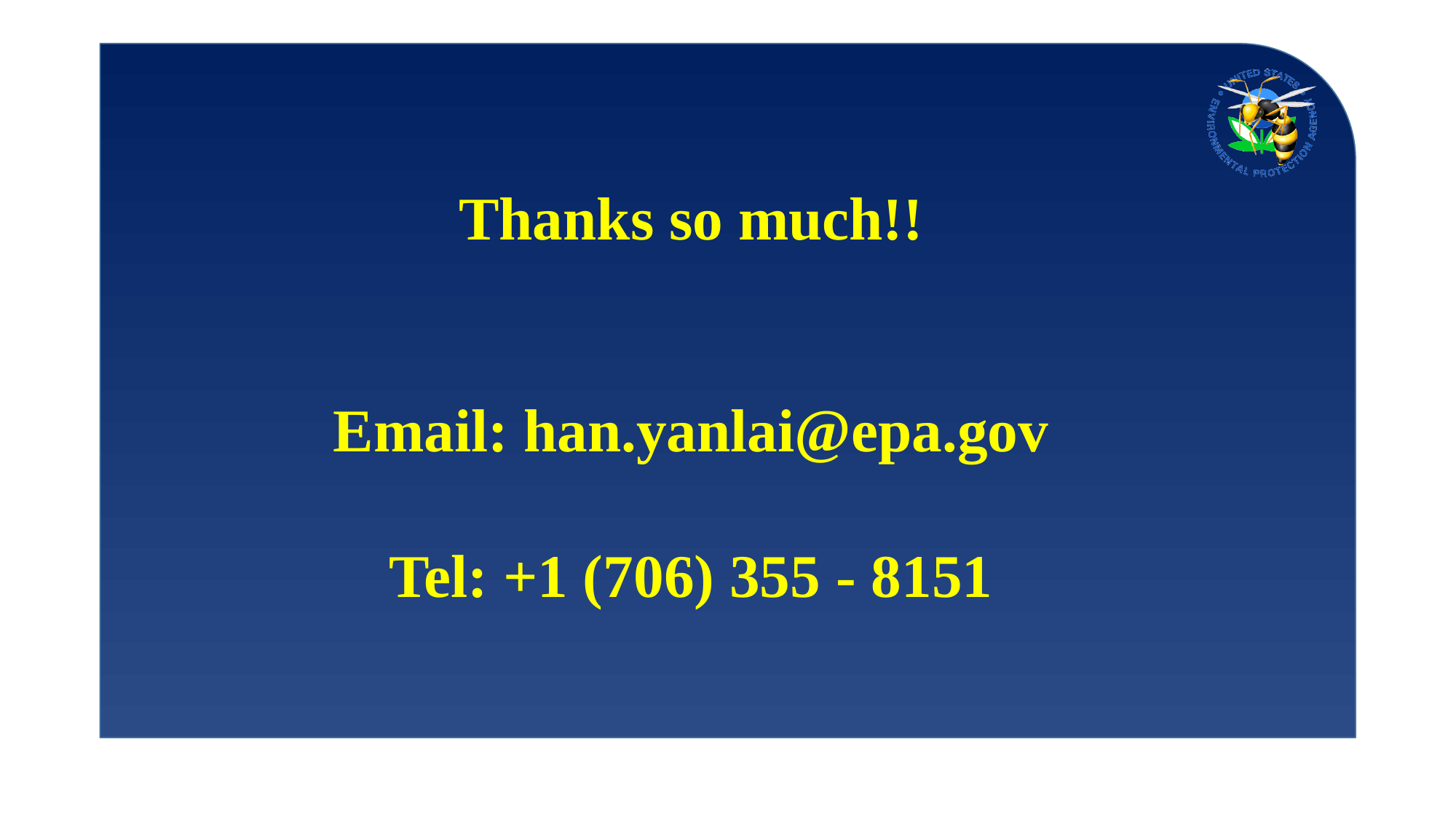

Thanks so much!!

Email: han.yanlai@epa.gov
Tel: +1 (706) 355 - 8151